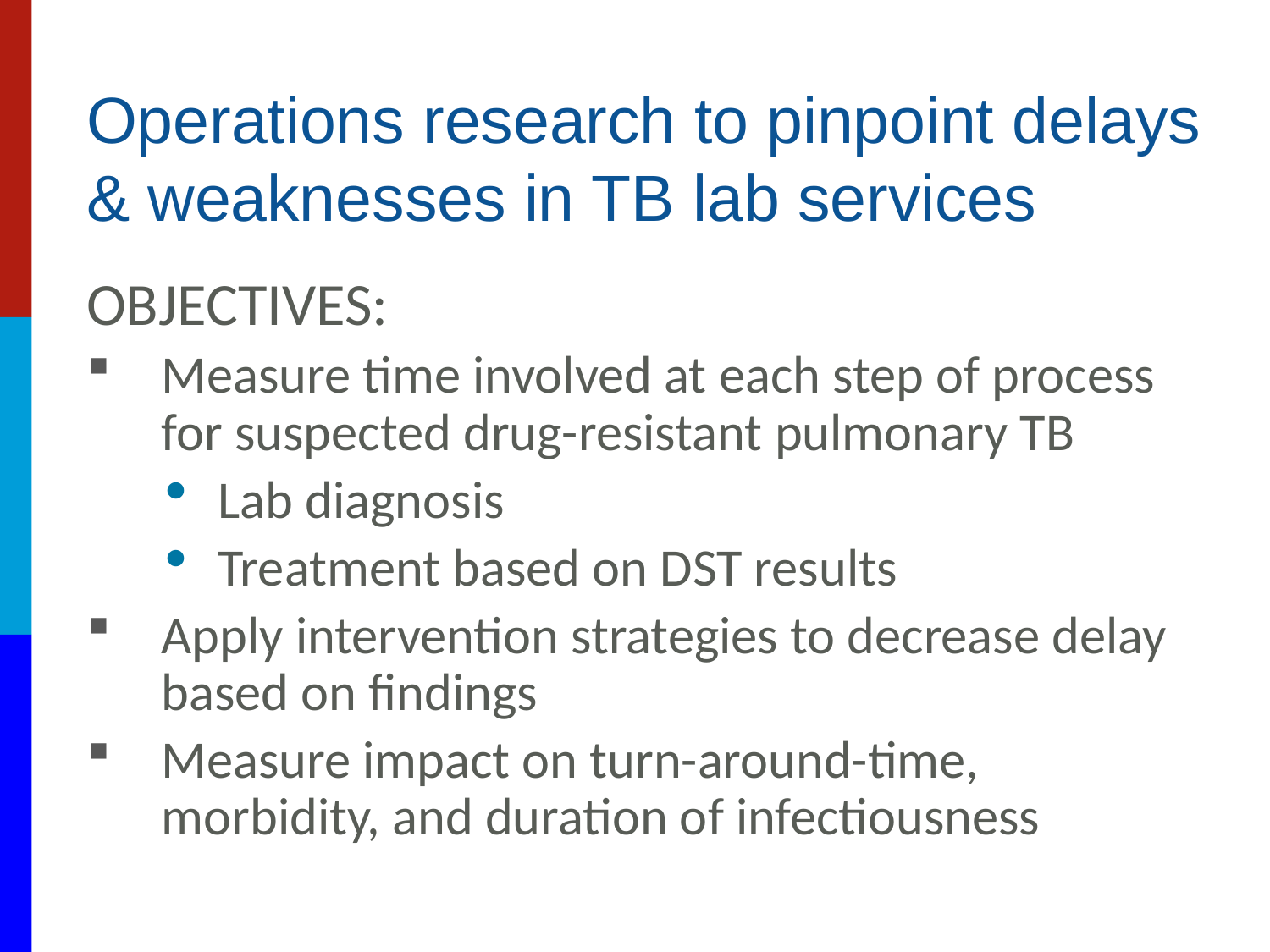

# Operations research to pinpoint delays & weaknesses in TB lab services
OBJECTIVES:
Measure time involved at each step of process for suspected drug-resistant pulmonary TB
Lab diagnosis
Treatment based on DST results
Apply intervention strategies to decrease delay based on findings
Measure impact on turn-around-time, morbidity, and duration of infectiousness